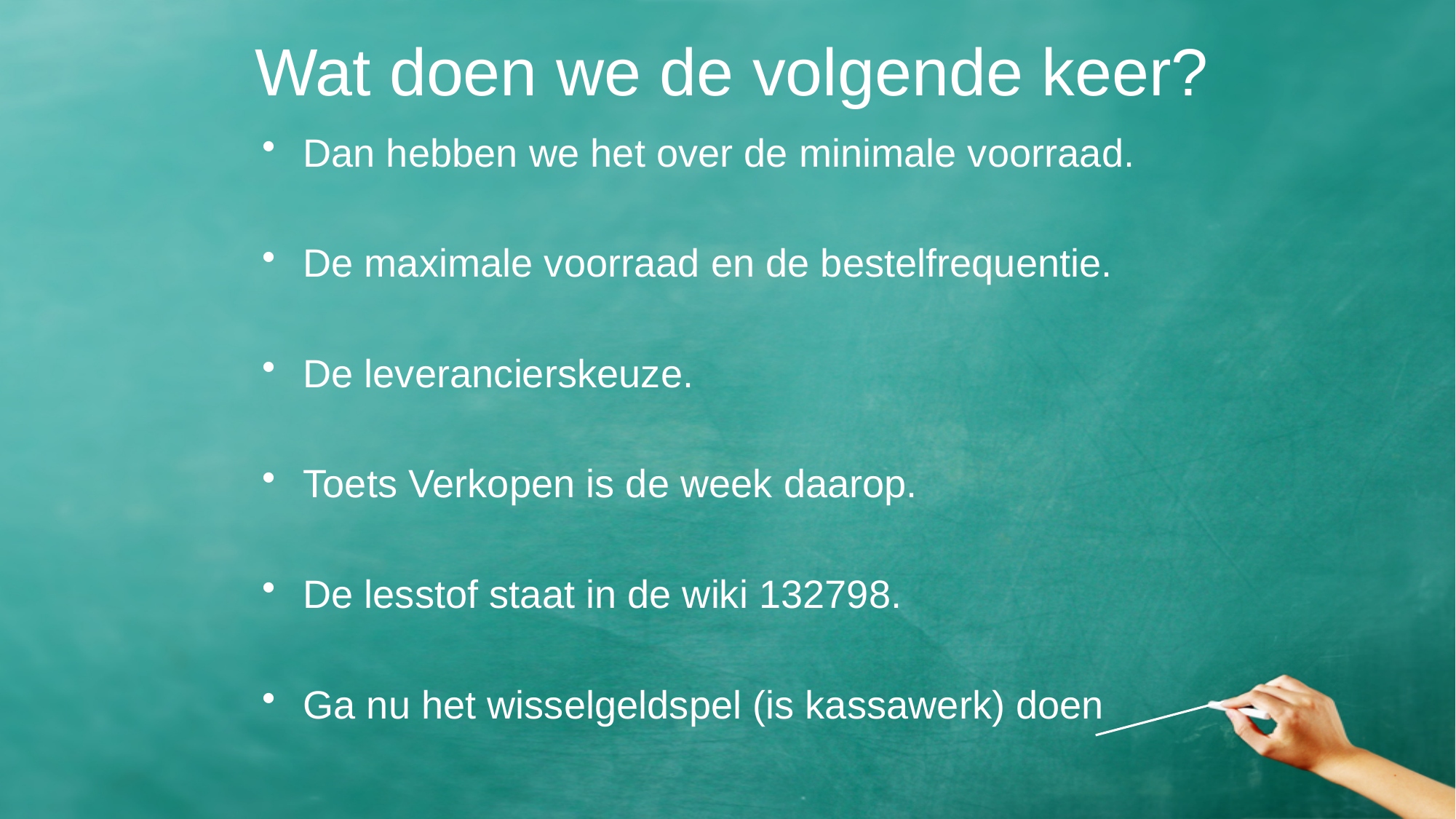

# Wat doen we de volgende keer?
Dan hebben we het over de minimale voorraad.

De maximale voorraad en de bestelfrequentie.

De leverancierskeuze.

Toets Verkopen is de week daarop.

De lesstof staat in de wiki 132798.

Ga nu het wisselgeldspel (is kassawerk) doen